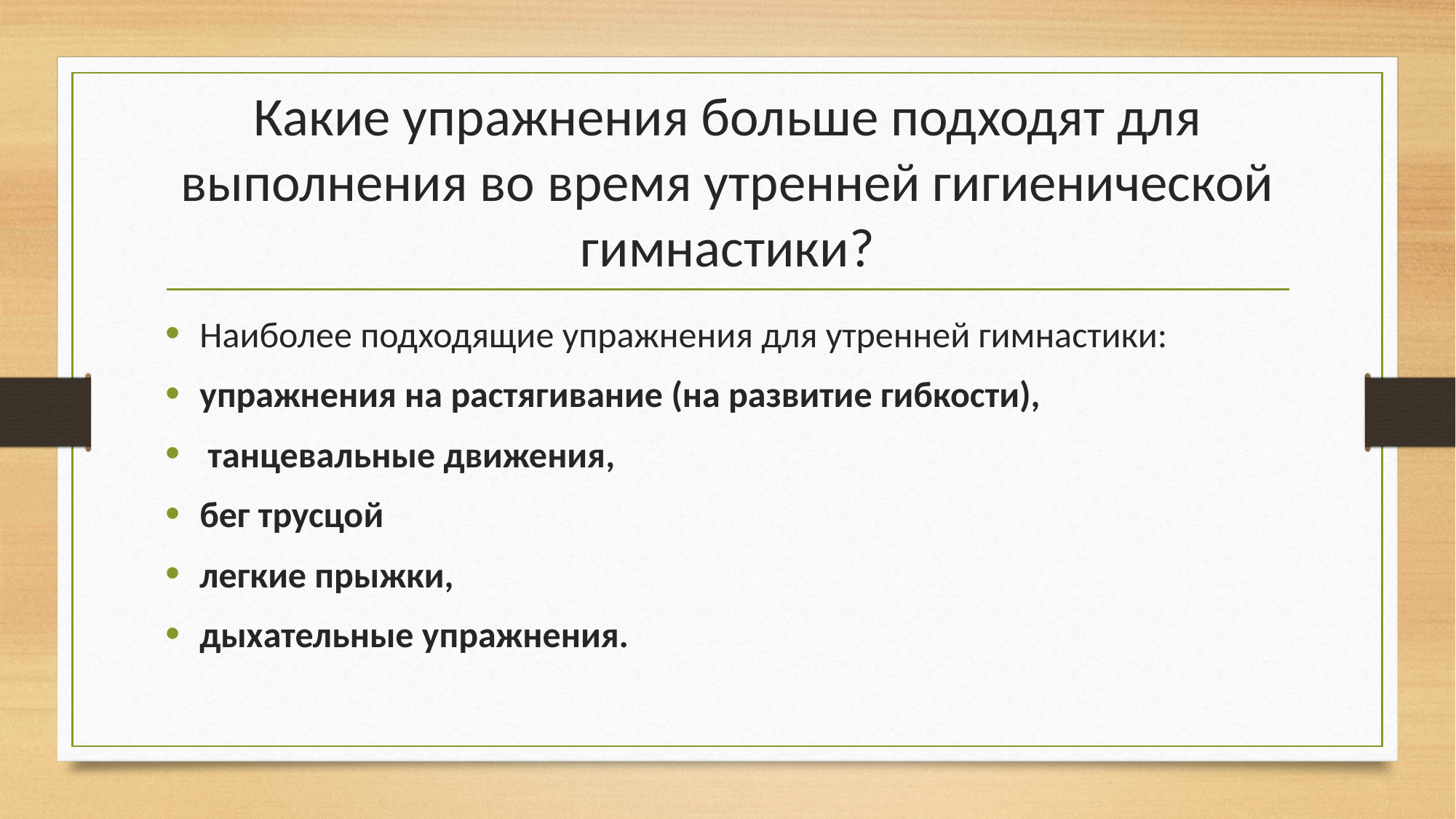

# Какие упражнения больше подходят для выполнения во время утренней гигиенической гимнастики?
Наиболее подходящие упражнения для утренней гимнастики:
упражнения на растягивание (на развитие гибкости),
 танцевальные движения,
бег трусцой
легкие прыжки,
дыхательные упражнения.